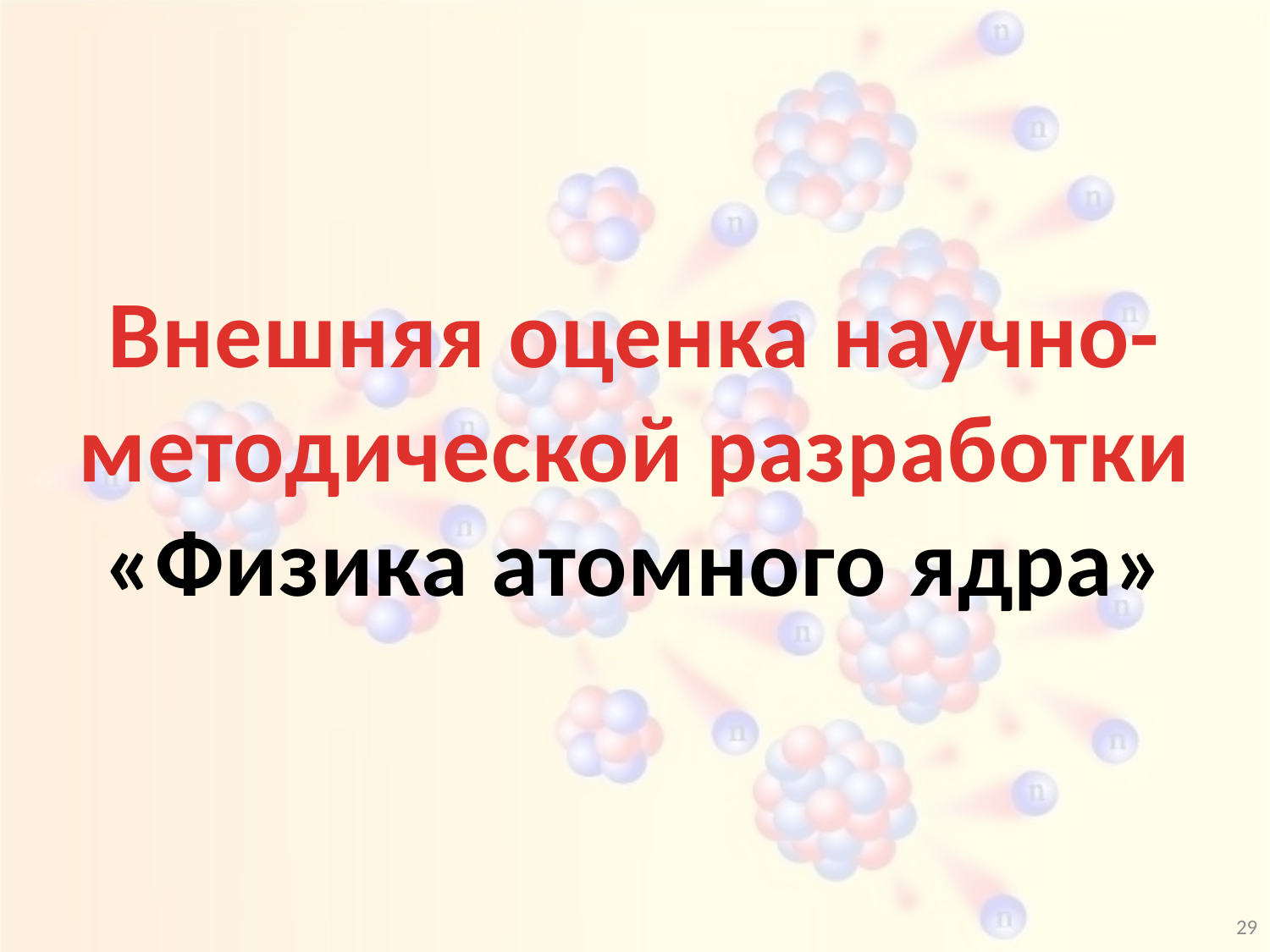

Внешняя оценка научно-методической разработки
«Физика атомного ядра»
29